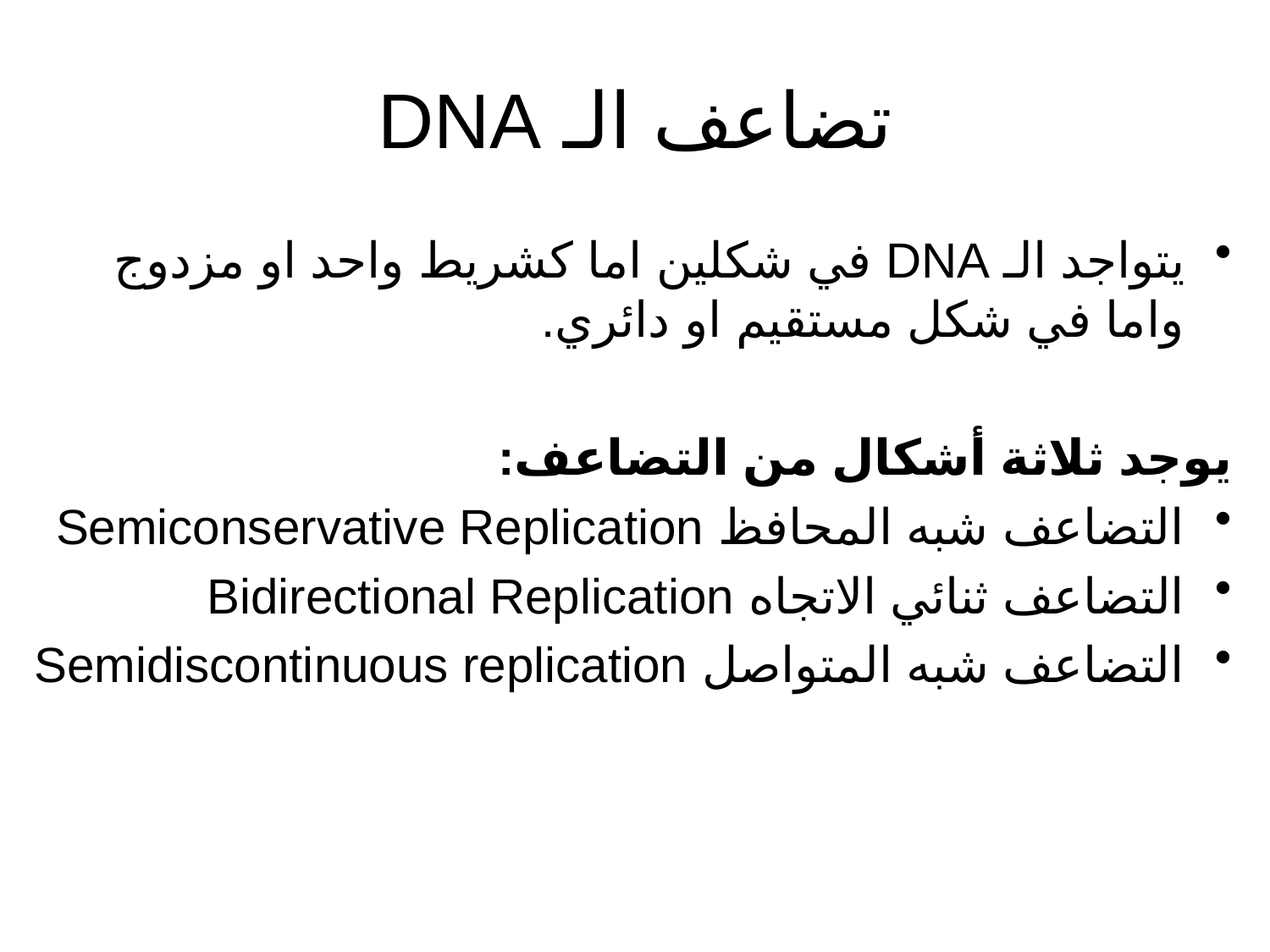

# تضاعف الـ DNA
يتواجد الـ DNA في شكلين اما كشريط واحد او مزدوج واما في شكل مستقيم او دائري.

يوجد ثلاثة أشكال من التضاعف:
التضاعف شبه المحافظ Semiconservative Replication
التضاعف ثنائي الاتجاه Bidirectional Replication
التضاعف شبه المتواصل Semidiscontinuous replication